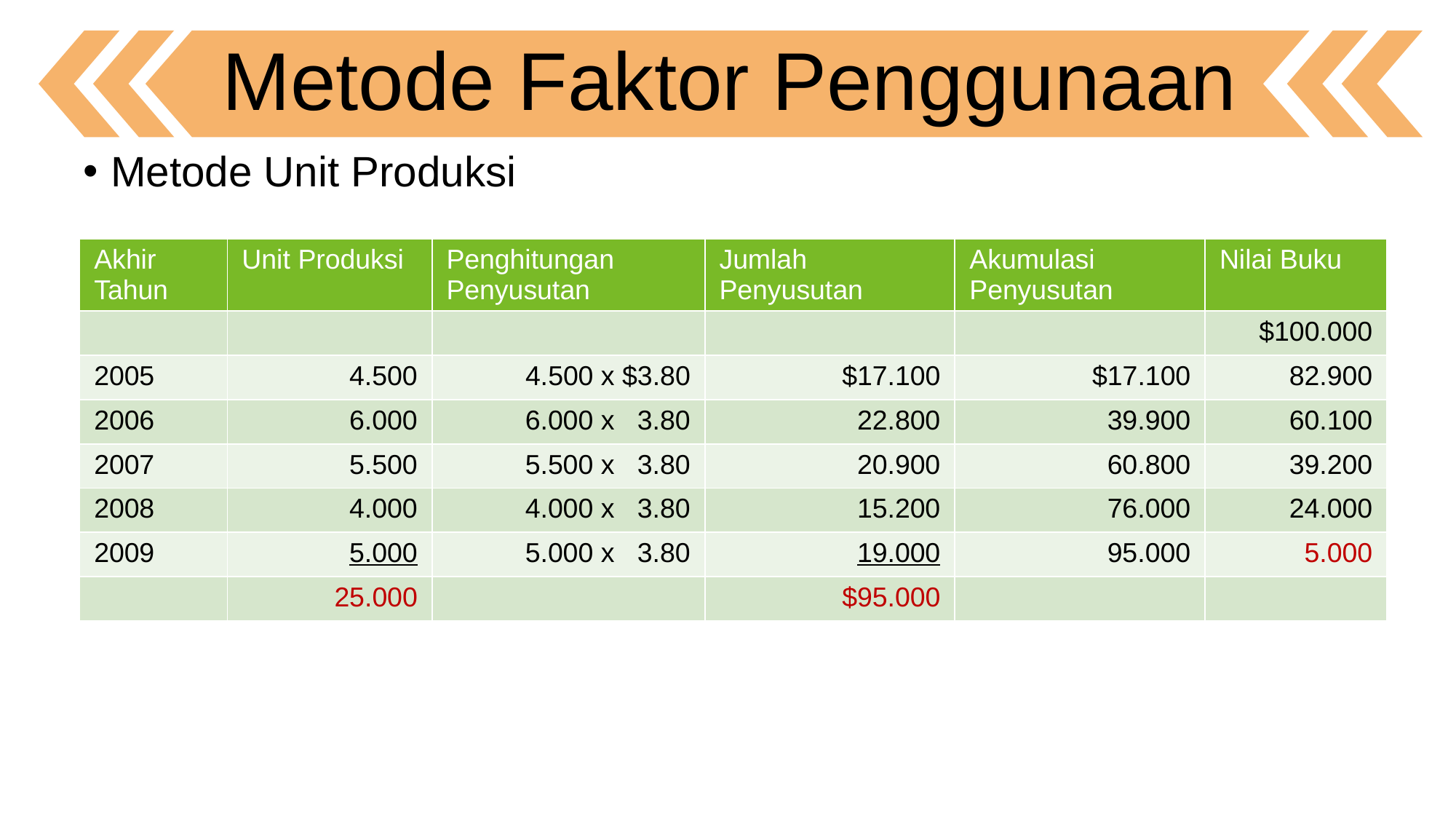

Metode Faktor Penggunaan
Metode Unit Produksi

| Akhir Tahun | Unit Produksi | Penghitungan Penyusutan | Jumlah Penyusutan | Akumulasi Penyusutan | Nilai Buku |
| --- | --- | --- | --- | --- | --- |
|  |  |  |  |  | $100.000 |
| 2005 | 4.500 | 4.500 x $3.80 | $17.100 | $17.100 | 82.900 |
| 2006 | 6.000 | 6.000 x 3.80 | 22.800 | 39.900 | 60.100 |
| 2007 | 5.500 | 5.500 x 3.80 | 20.900 | 60.800 | 39.200 |
| 2008 | 4.000 | 4.000 x 3.80 | 15.200 | 76.000 | 24.000 |
| 2009 | 5.000 | 5.000 x 3.80 | 19.000 | 95.000 | 5.000 |
|  | 25.000 |  | $95.000 |  |  |